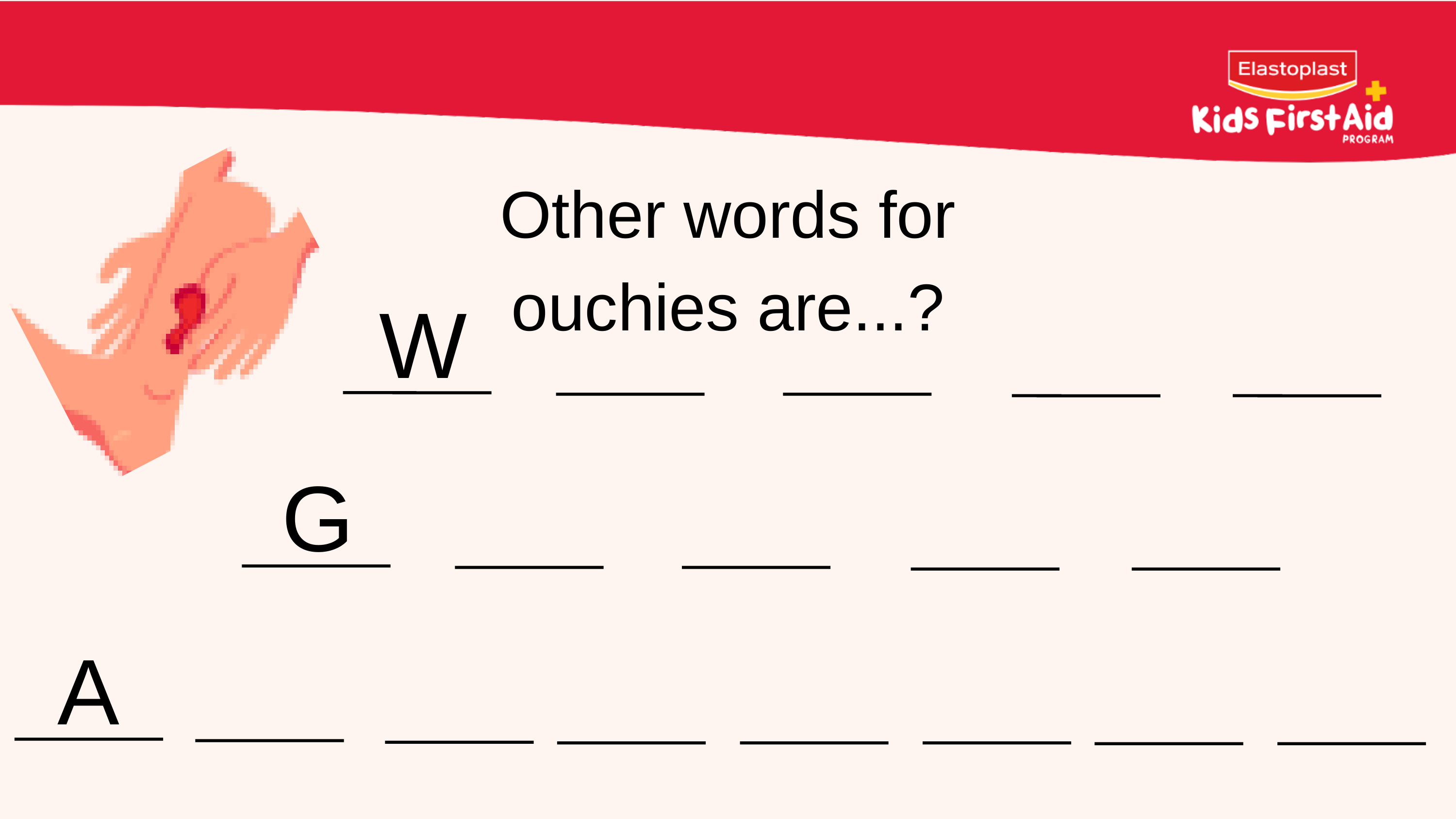

Other words for ouchies are...?

W

G

A

30